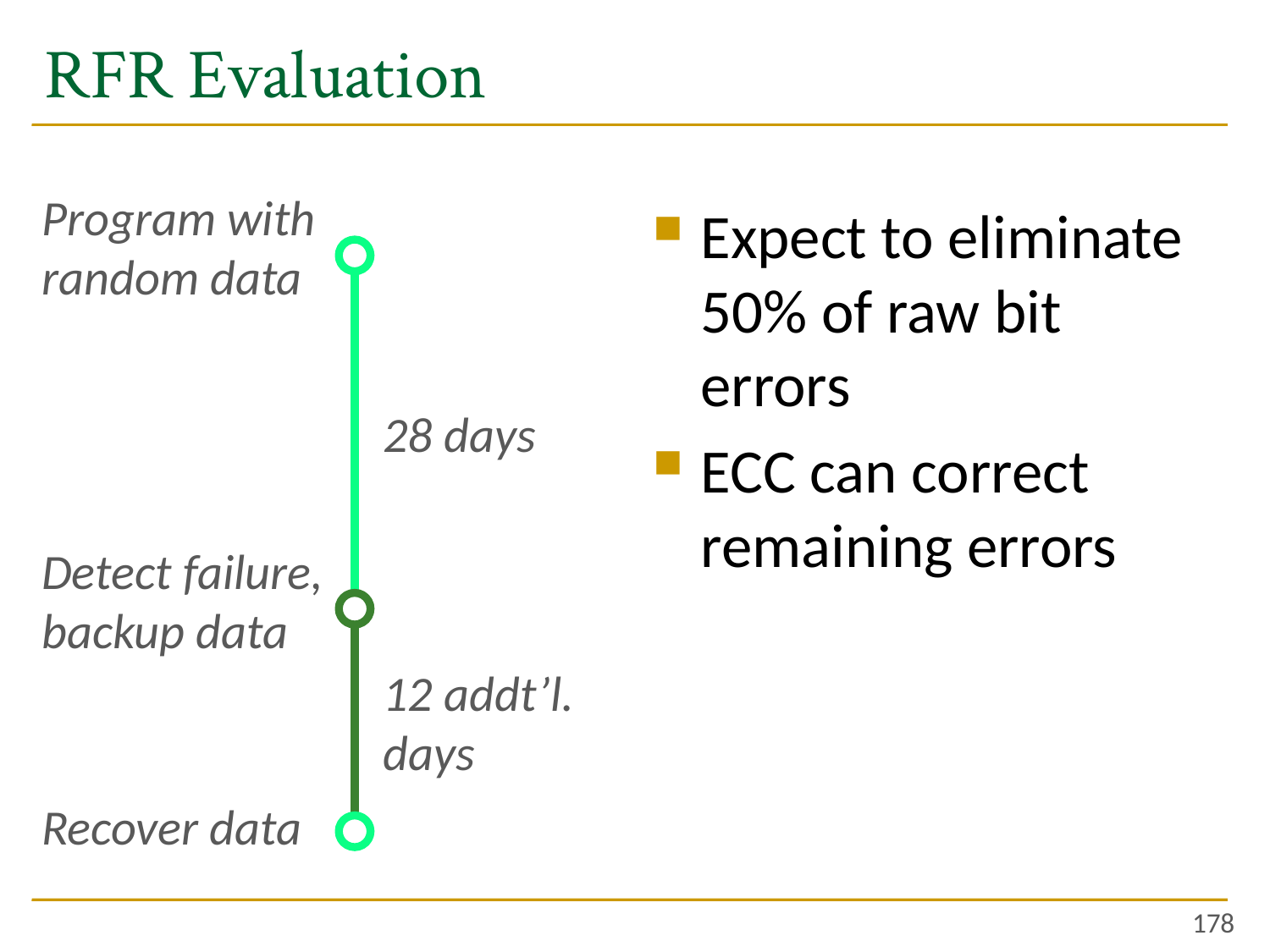

# RFR Evaluation
Program with random data
Expect to eliminate 50% of raw bit errors
ECC can correct remaining errors

28 days
Detect failure, backup data

12 addt’l. days
Recover data

178